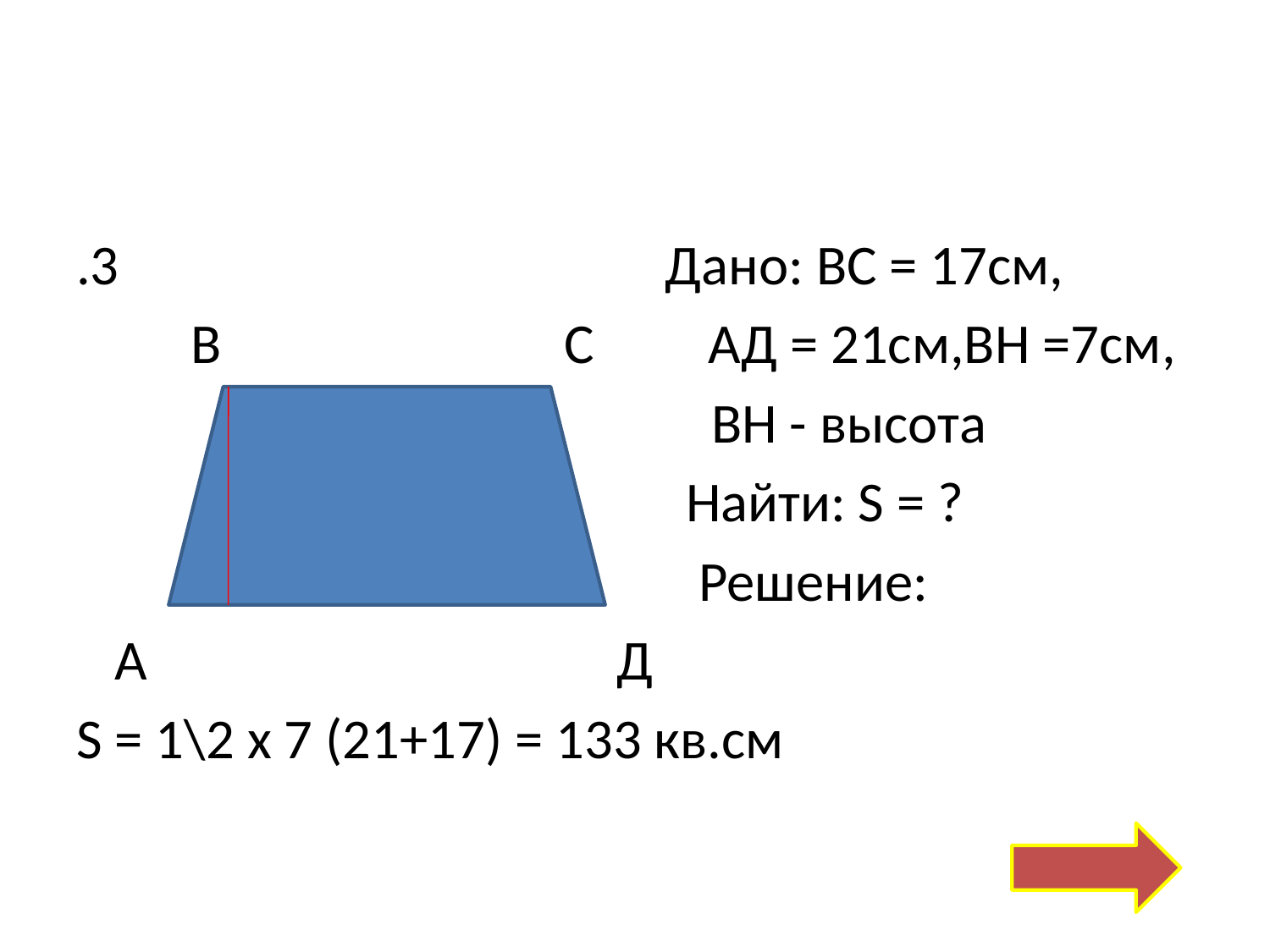

#
.3                                           Дано: ВС = 17см,
         В                           С         АД = 21см,ВН =7см,
                                                  ВН - высота
                                                Найти: S = ?
                                                 Решение:
   А                                     Д
S = 1\2 х 7 (21+17) = 133 кв.см